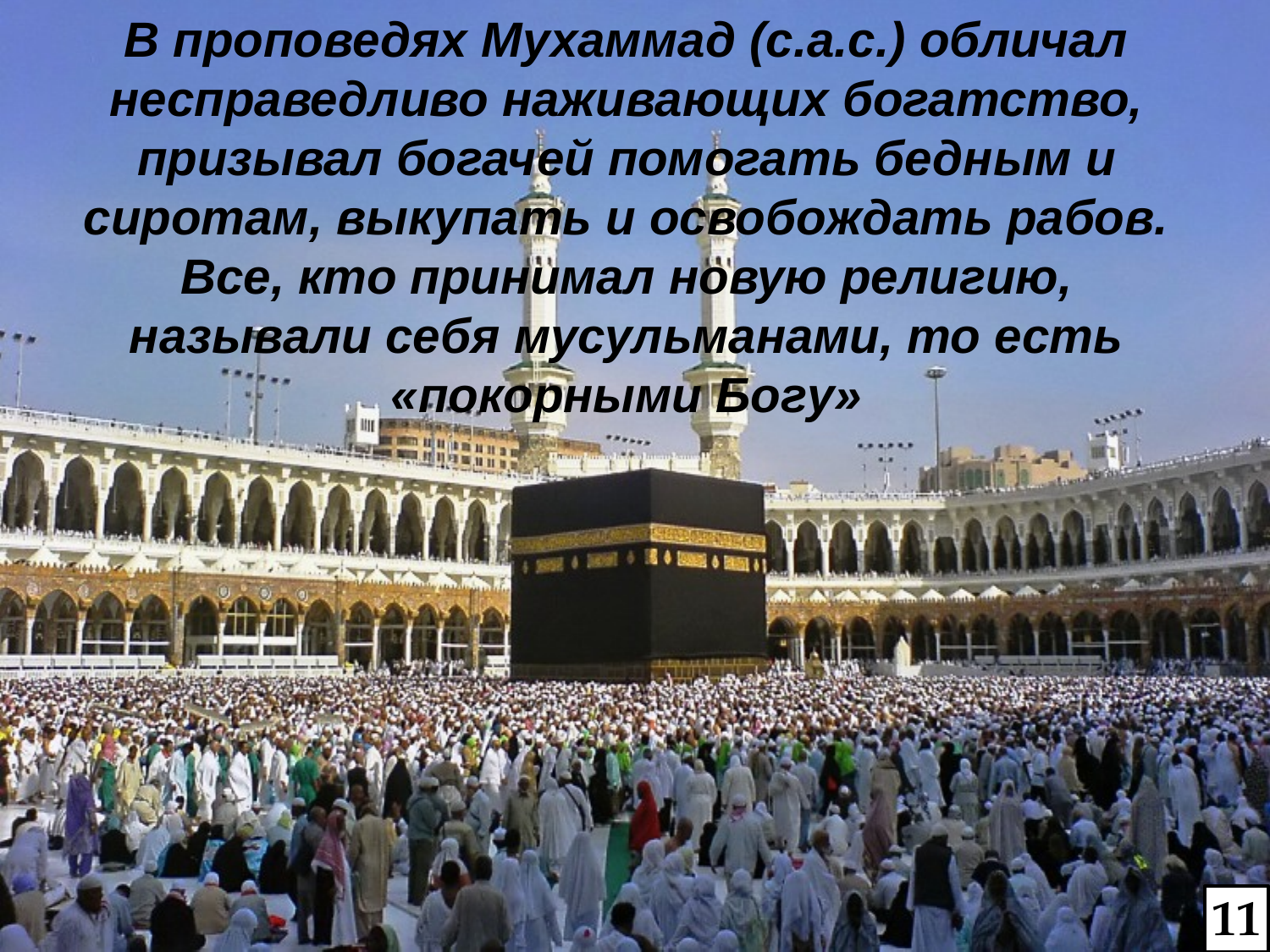

# В проповедях Мухаммад (с.а.с.) обличал несправедливо наживающих богатство, призывал богачей помогать бедным и сиротам, выкупать и освобождать рабов. Все, кто принимал новую религию, называли себя мусульманами, то есть «покорными Богу»

11